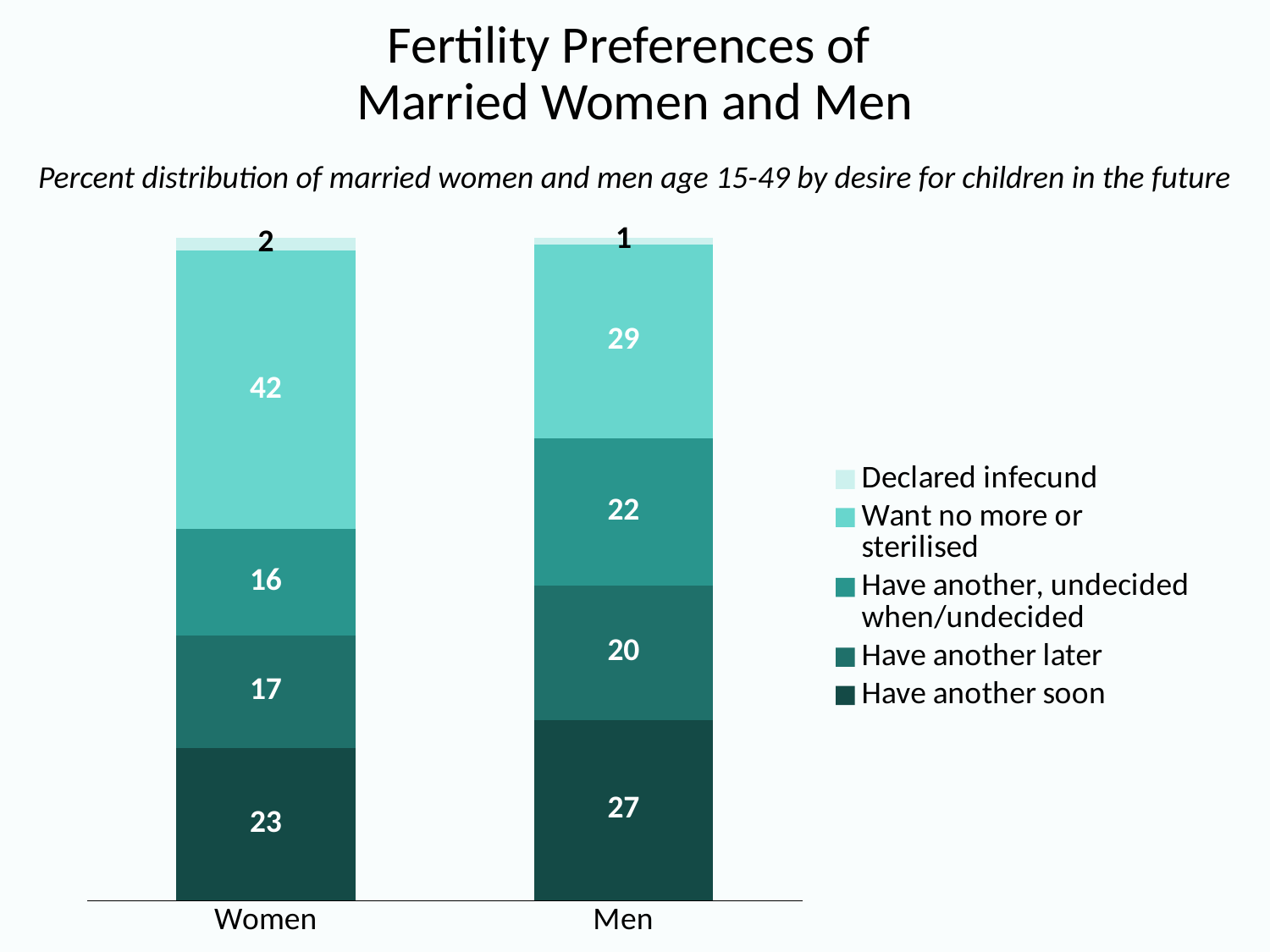

# Fertility Preferences of Married Women and Men
Percent distribution of married women and men age 15-49 by desire for children in the future

### Chart

| Category | Have another soon | Have another later | Have another, undecided when/undecided | Want no more or sterilised | Declared infecund |
|---|---|---|---|---|---|
| Women | 23.0 | 17.0 | 16.0 | 42.0 | 2.0 |
| Men | 27.0 | 20.0 | 22.0 | 29.0 | 1.0 |